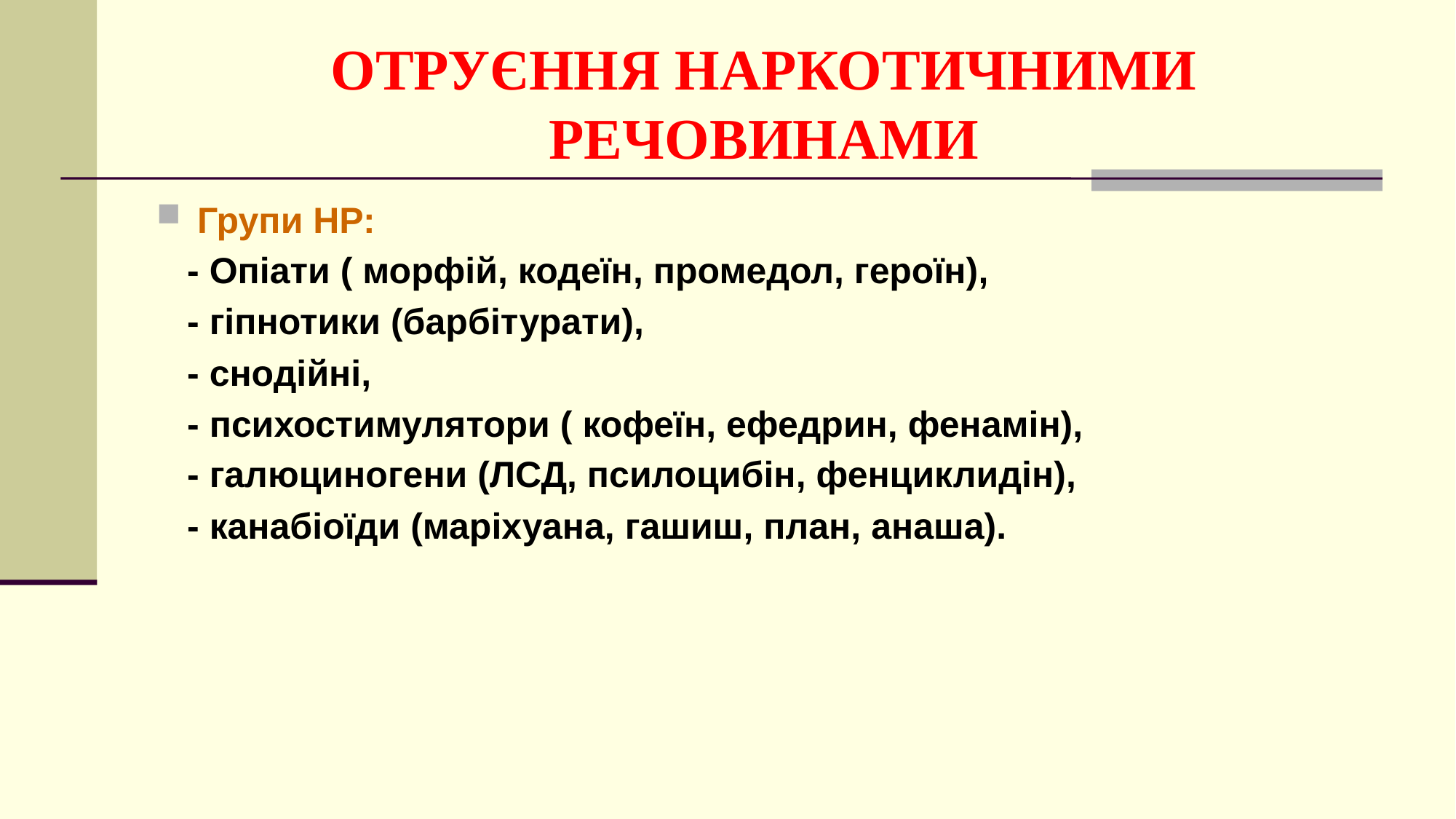

# ОТРУЄННЯ НАРКОТИЧНИМИ РЕЧОВИНАМИ
Групи НР:
   - Опіати ( морфій, кодеїн, промедол, героїн),
   - гіпнотики (барбітурати),
   - снодійні,
   - психостимулятори ( кофеїн, ефедрин, фенамін),
   - галюциногени (ЛСД, псилоцибін, фенциклидін),
   - канабіоїди (маріхуана, гашиш, план, анаша).